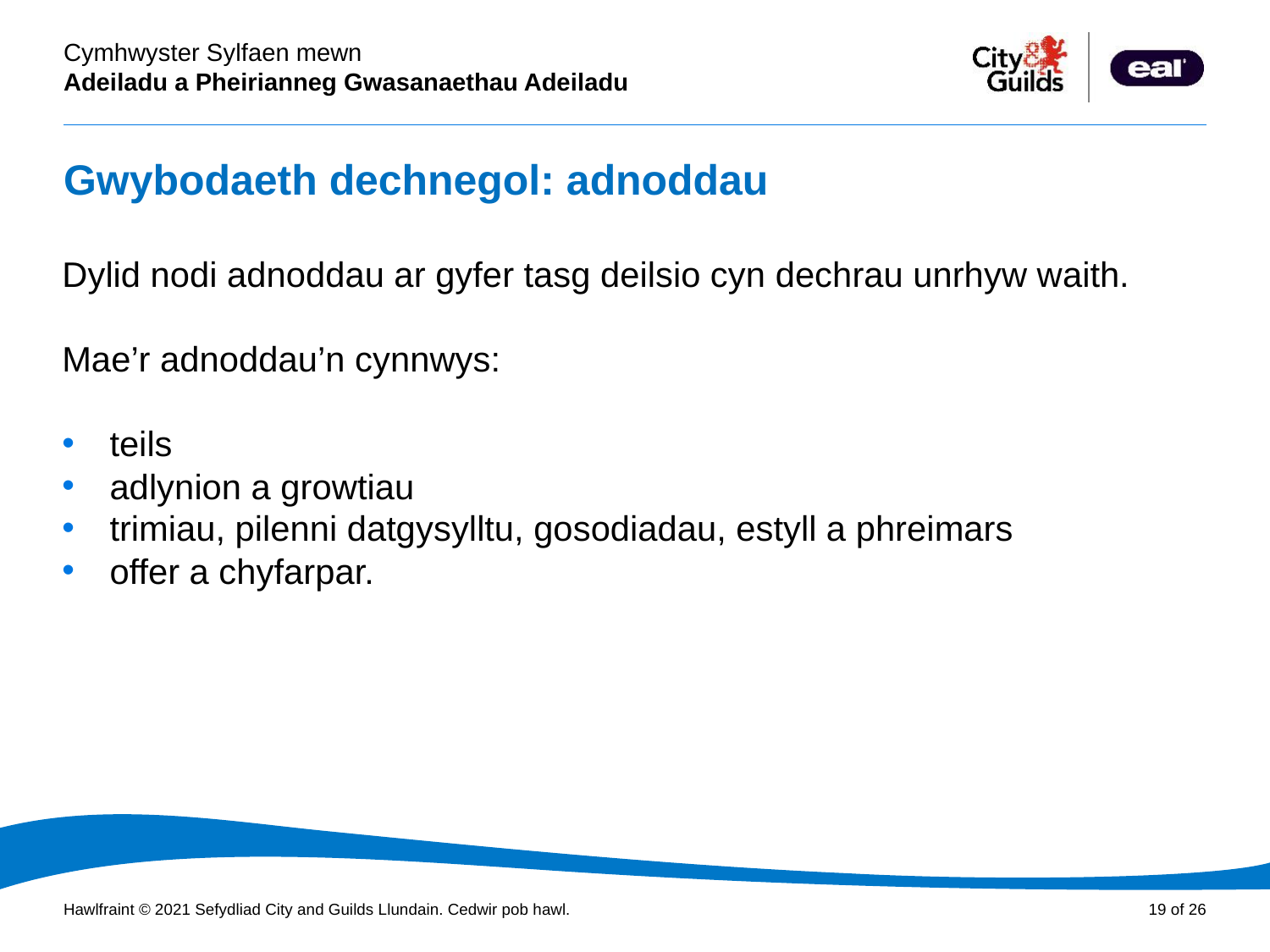

# Gwybodaeth dechnegol: adnoddau

Cyflwyniad PowerPoint
Dylid nodi adnoddau ar gyfer tasg deilsio cyn dechrau unrhyw waith.

Mae’r adnoddau’n cynnwys:

teils
adlynion a growtiau
trimiau, pilenni datgysylltu, gosodiadau, estyll a phreimars
offer a chyfarpar.